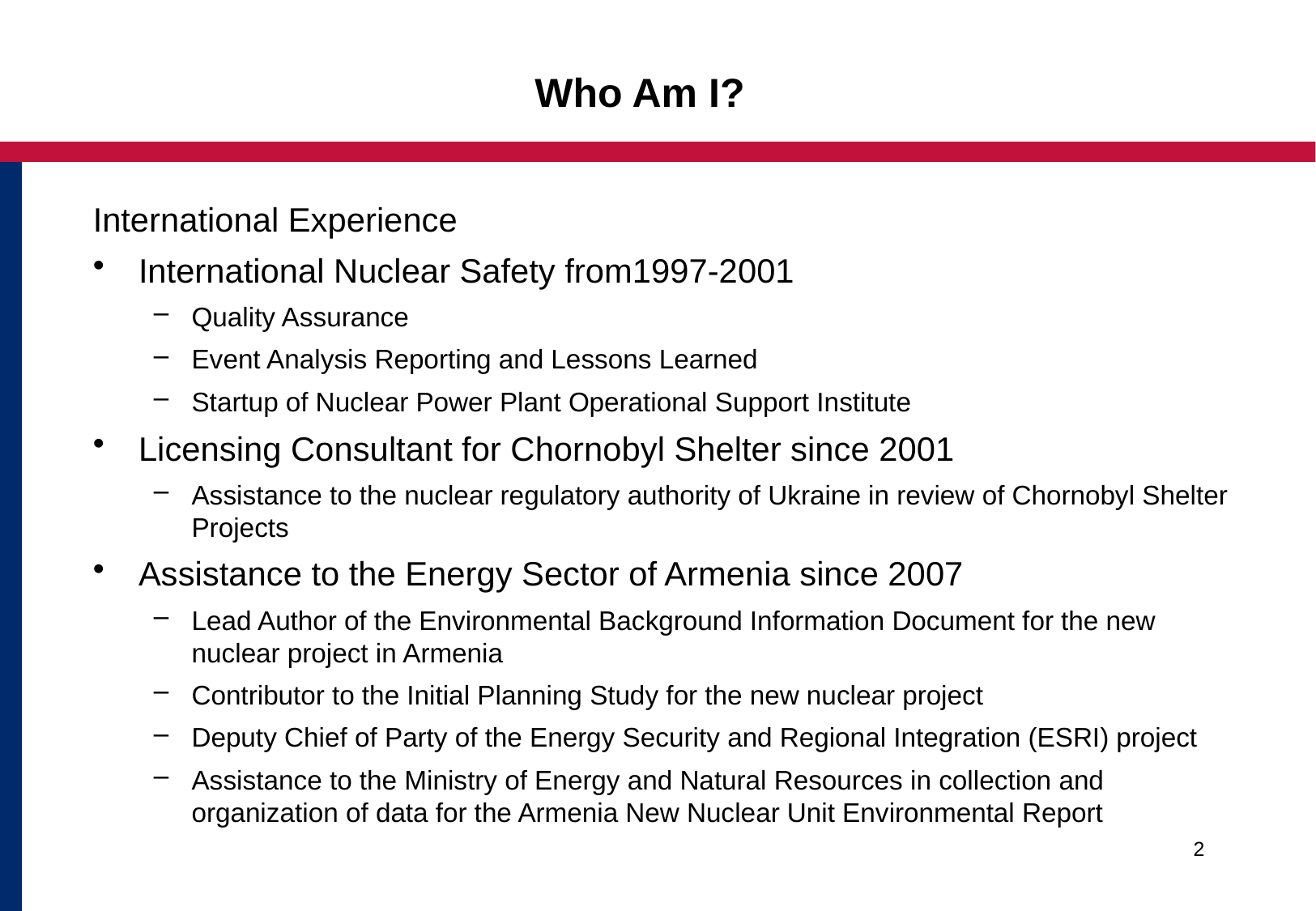

# Who Am I?
International Experience
International Nuclear Safety from1997-2001
Quality Assurance
Event Analysis Reporting and Lessons Learned
Startup of Nuclear Power Plant Operational Support Institute
Licensing Consultant for Chornobyl Shelter since 2001
Assistance to the nuclear regulatory authority of Ukraine in review of Chornobyl Shelter Projects
Assistance to the Energy Sector of Armenia since 2007
Lead Author of the Environmental Background Information Document for the new nuclear project in Armenia
Contributor to the Initial Planning Study for the new nuclear project
Deputy Chief of Party of the Energy Security and Regional Integration (ESRI) project
Assistance to the Ministry of Energy and Natural Resources in collection and organization of data for the Armenia New Nuclear Unit Environmental Report
2